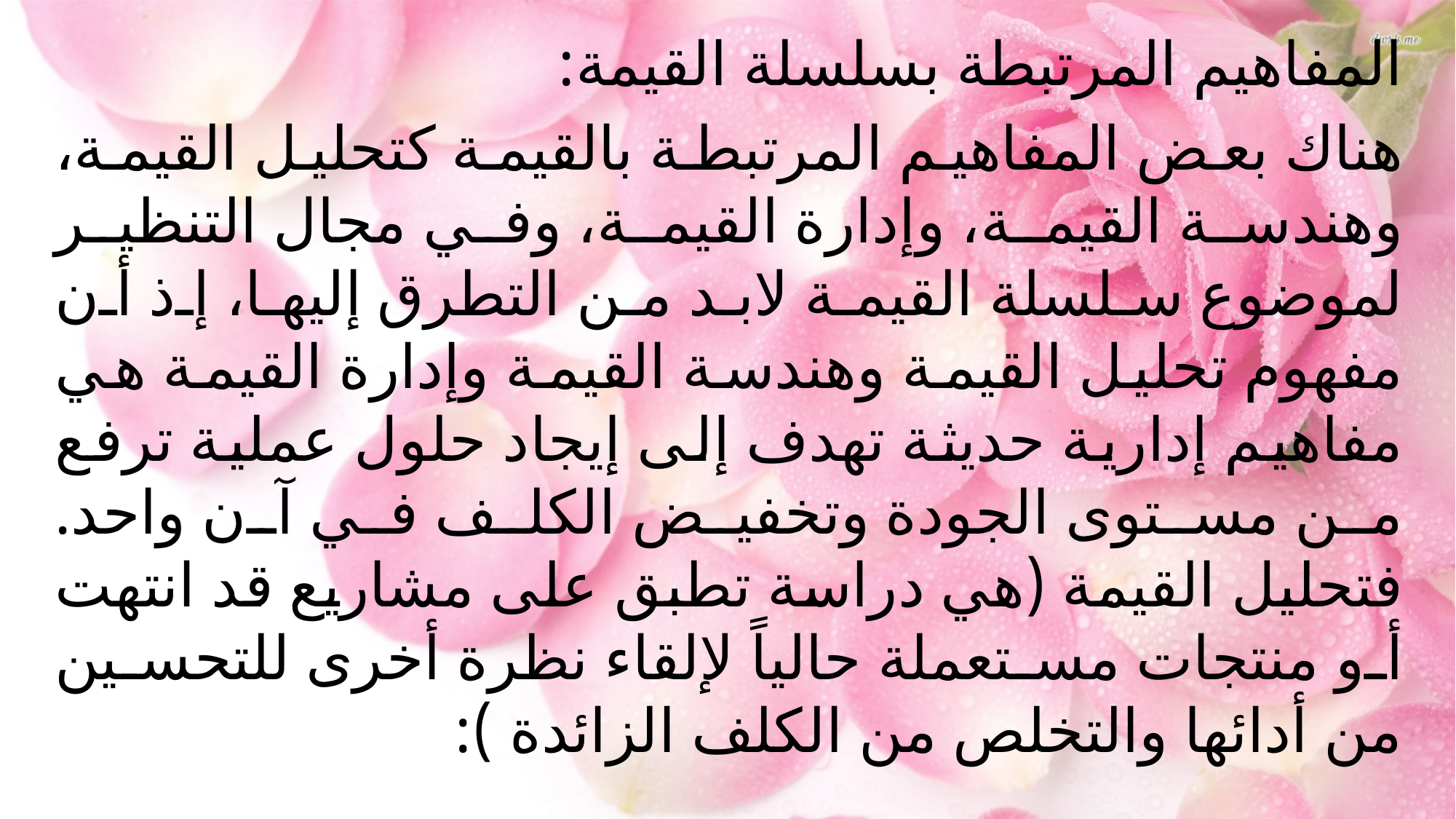

المفاهيم المرتبطة بسلسلة القيمة:
هناك بعض المفاهيم المرتبطة بالقيمة كتحليل القيمة، وهندسة القيمة، وإدارة القيمة، وفي مجال التنظير لموضوع سلسلة القيمة لابد من التطرق إليها، إذ أن مفهوم تحليل القيمة وهندسة القيمة وإدارة القيمة هي مفاهيم إدارية حديثة تهدف إلى إيجاد حلول عملية ترفع من مستوى الجودة وتخفيض الكلف في آن واحد. فتحليل القيمة (هي دراسة تطبق على مشاريع قد انتهت أو منتجات مستعملة حالياً لإلقاء نظرة أخرى للتحسين من أدائها والتخلص من الكلف الزائدة ):